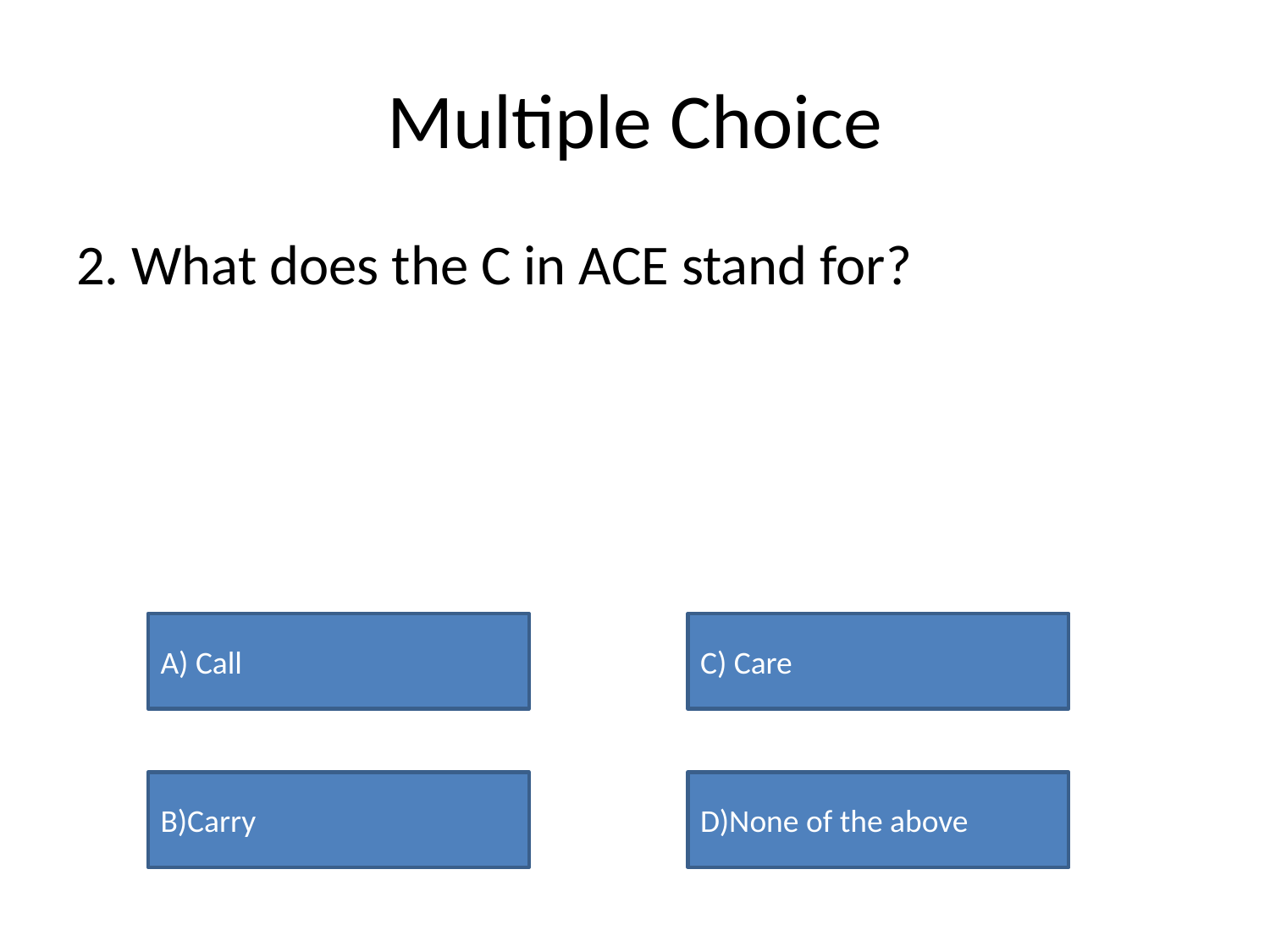

# Multiple Choice
2. What does the C in ACE stand for?

A) Call
C) Care
B)Carry
D)None of the above